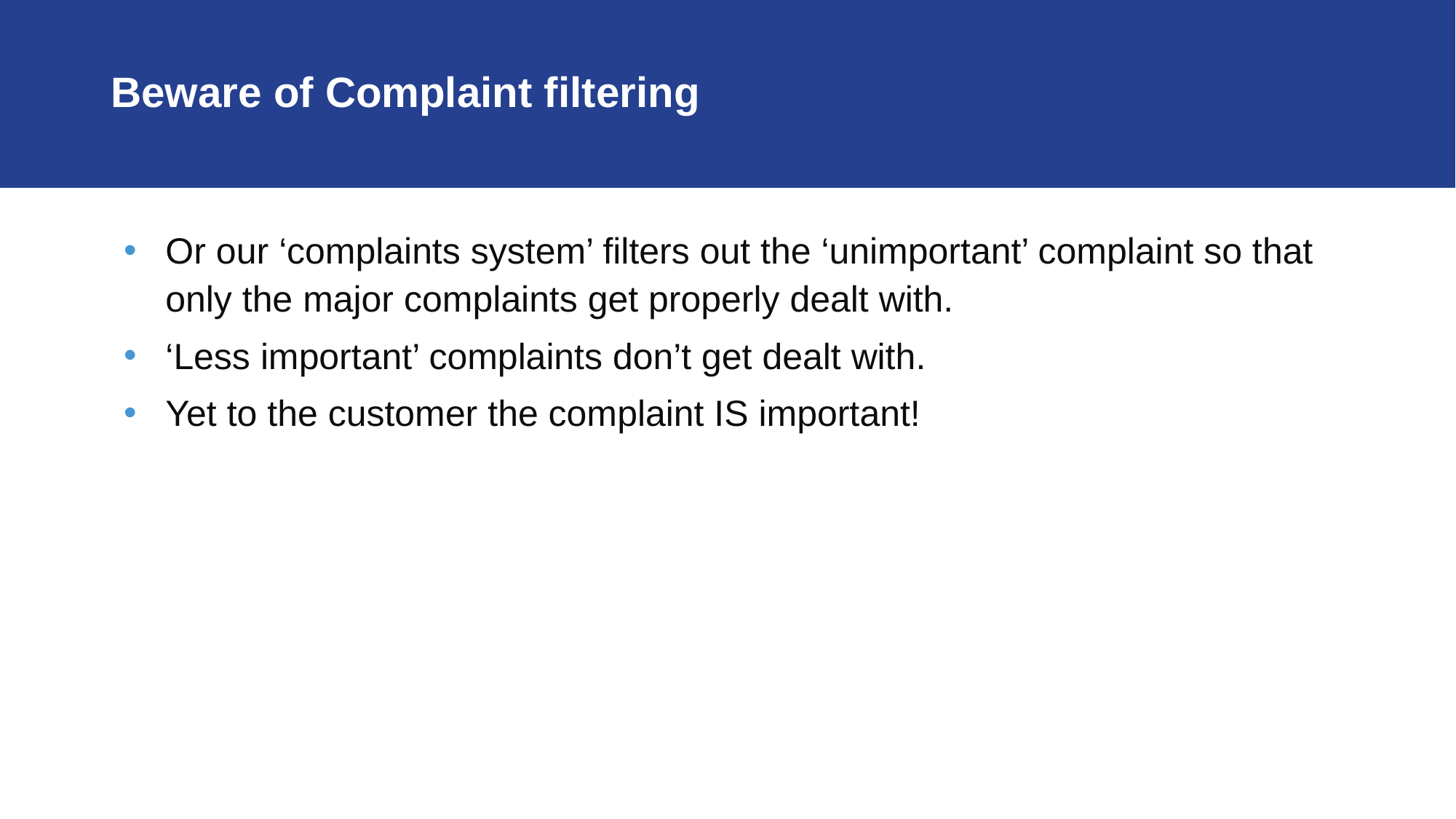

# Beware of Complaint filtering
Or our ‘complaints system’ filters out the ‘unimportant’ complaint so that only the major complaints get properly dealt with.
‘Less important’ complaints don’t get dealt with.
Yet to the customer the complaint IS important!